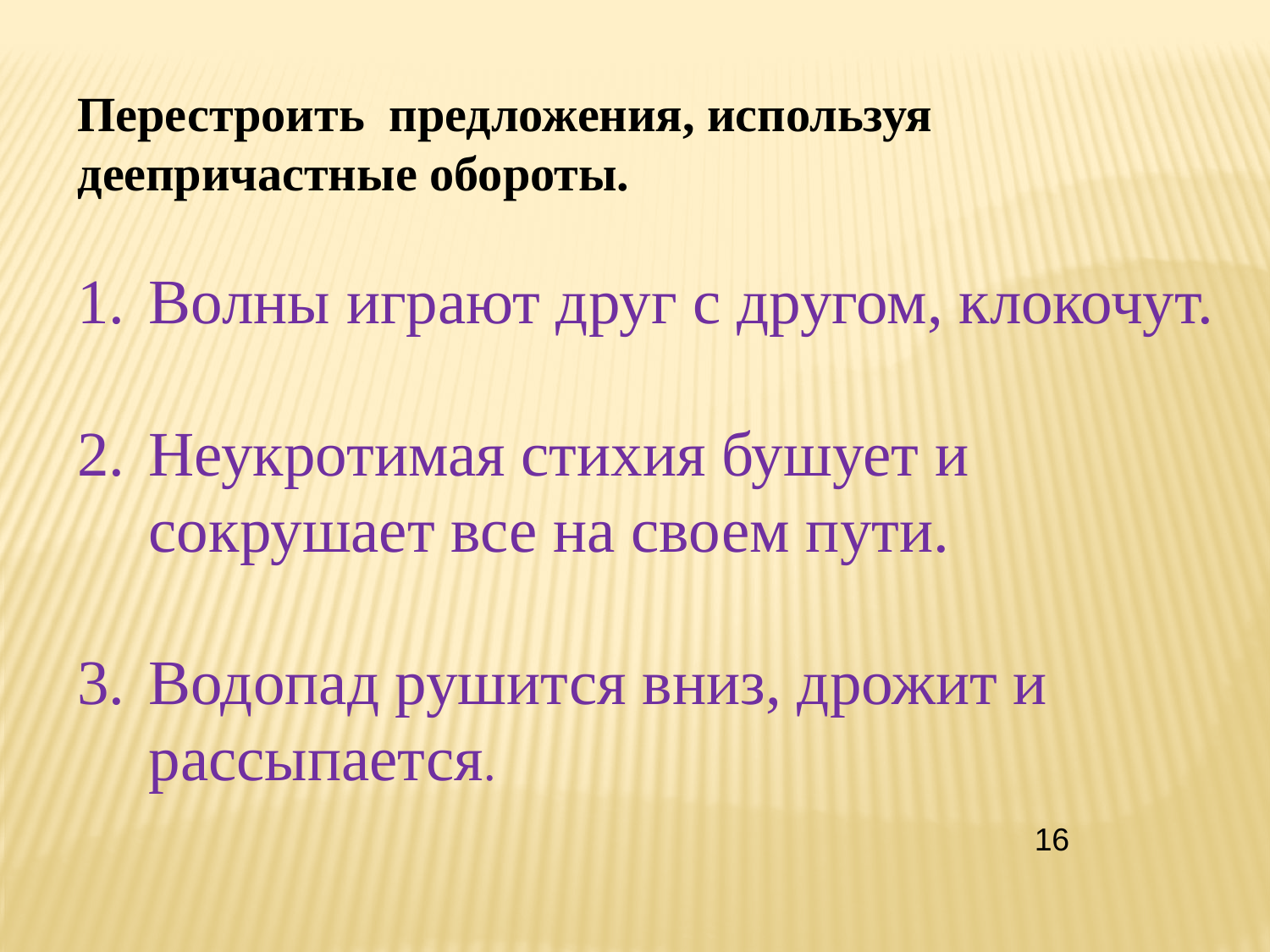

Перестроить  предложения, используя деепричастные обороты.

Волны играют друг с другом, клокочут.

Неукротимая стихия бушует и сокрушает все на своем пути.

Водопад рушится вниз, дрожит и рассыпается.

16